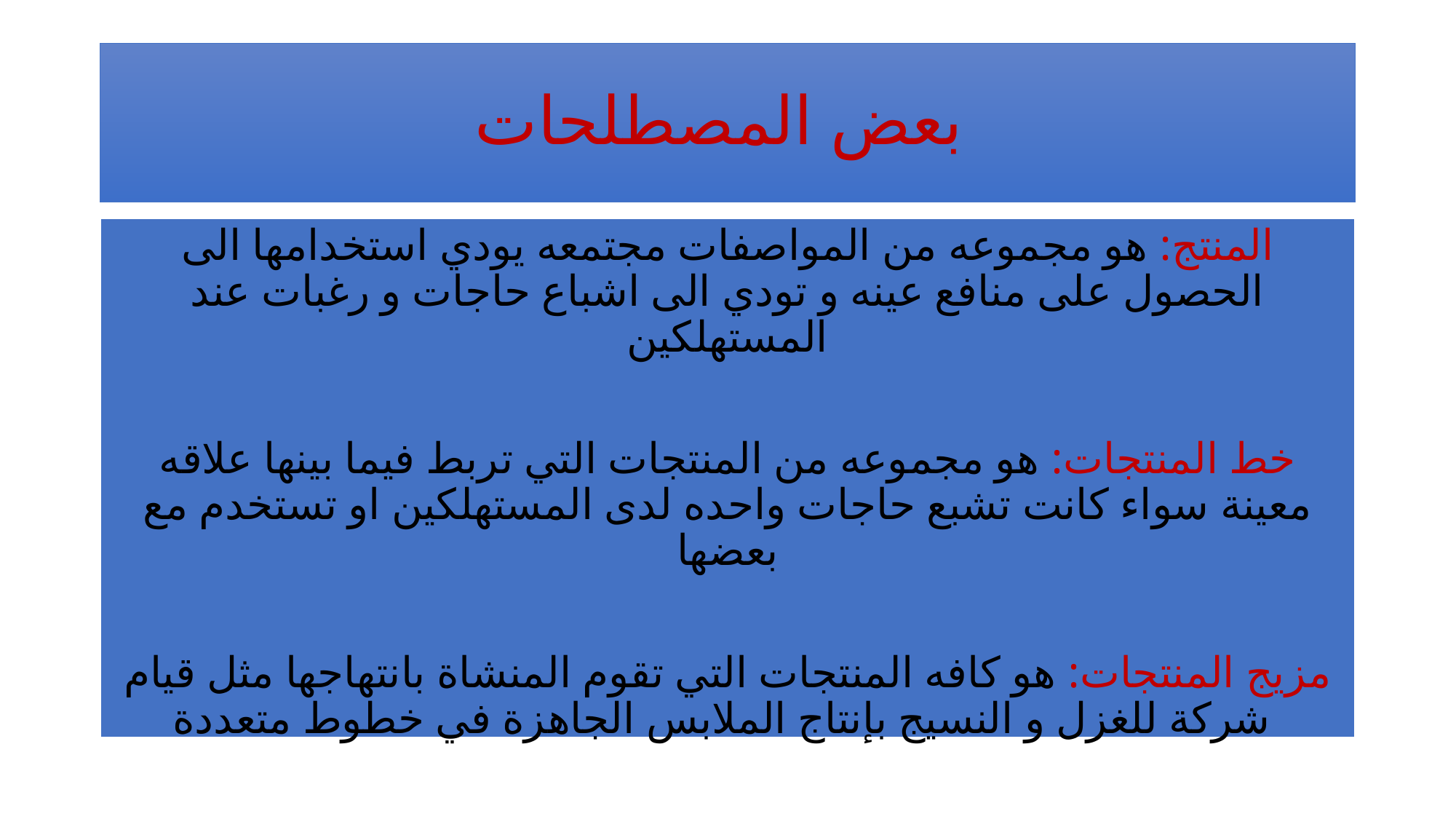

# بعض المصطلحات
المنتج: هو مجموعه من المواصفات مجتمعه يودي استخدامها الى الحصول على منافع عينه و تودي الى اشباع حاجات و رغبات عند المستهلكين

خط المنتجات: هو مجموعه من المنتجات التي تربط فيما بينها علاقه معينة سواء كانت تشبع حاجات واحده لدى المستهلكين او تستخدم مع بعضها

مزيج المنتجات: هو كافه المنتجات التي تقوم المنشاة بانتهاجها مثل قيام شركة للغزل و النسيج بإنتاج الملابس الجاهزة في خطوط متعددة